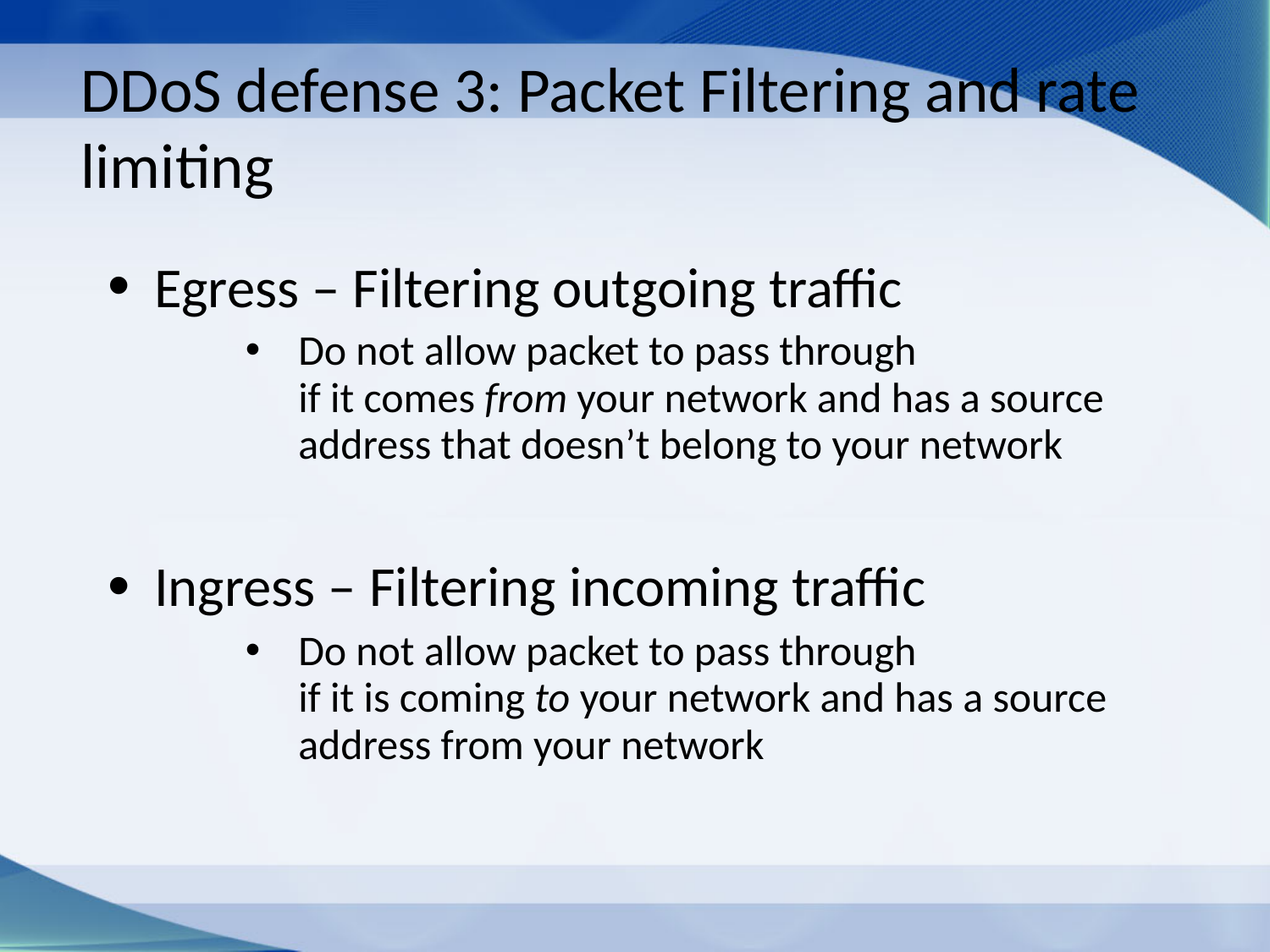

# DDoS defense 3: Packet Filtering and rate limiting
Egress – Filtering outgoing traffic
Do not allow packet to pass through
if it comes from your network and has a source address that doesn’t belong to your network

Ingress – Filtering incoming traffic
Do not allow packet to pass through
if it is coming to your network and has a source address from your network